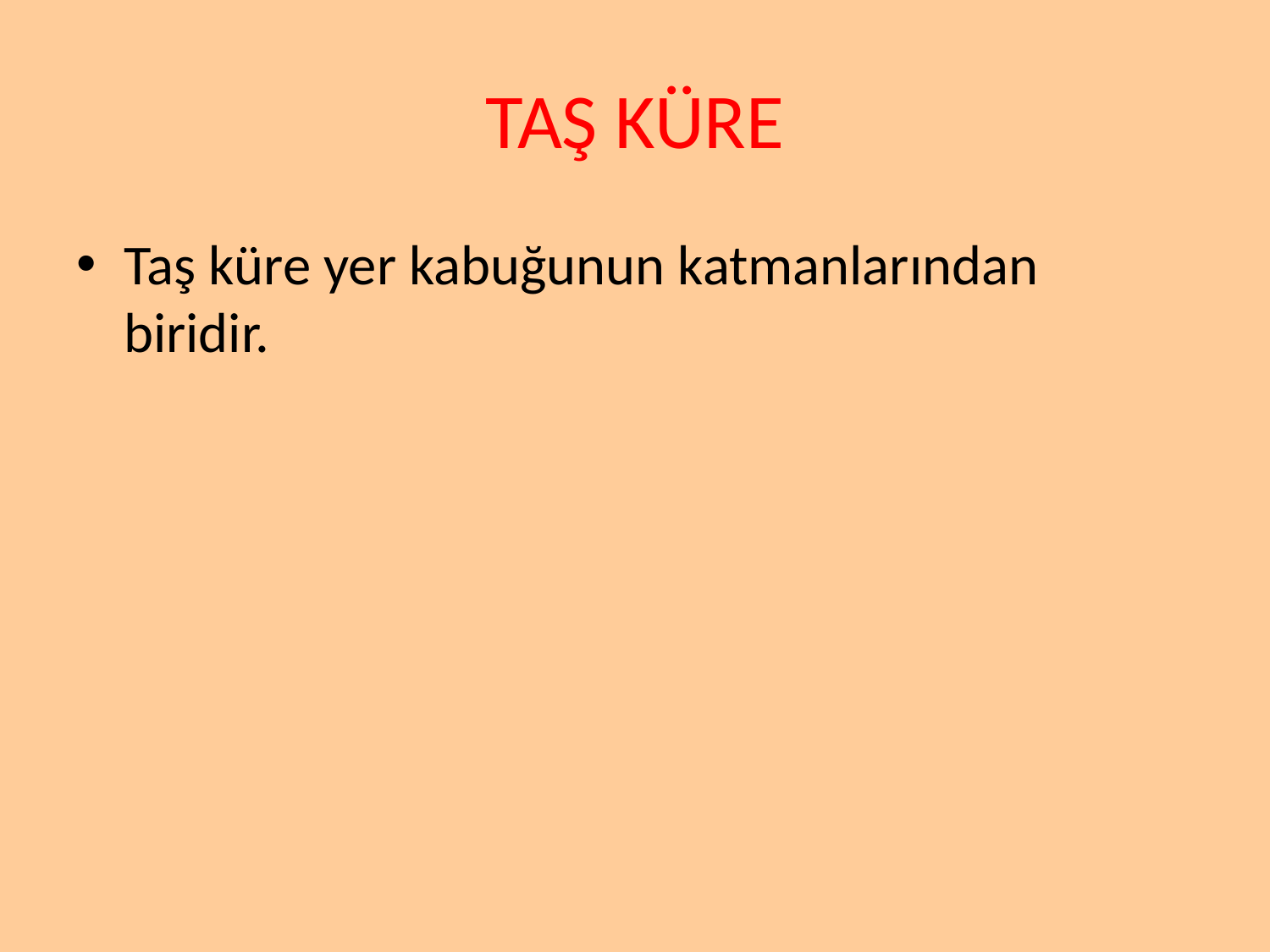

# TAŞ KÜRE
Taş küre yer kabuğunun katmanlarından biridir.